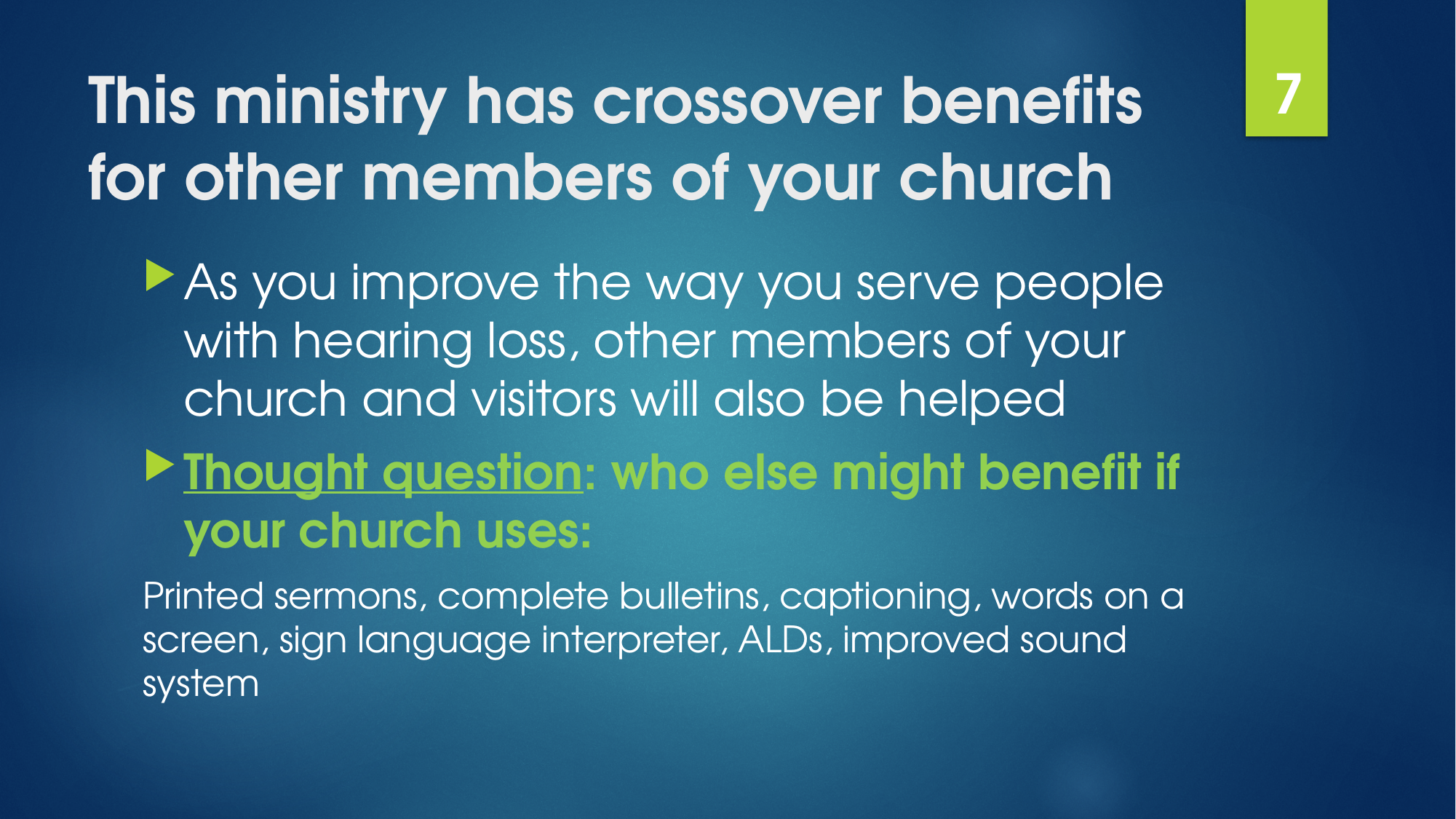

# This ministry has crossover benefits for other members of your church
7
As you improve the way you serve people with hearing loss, other members of your church and visitors will also be helped
Thought question: who else might benefit if your church uses:
Printed sermons, complete bulletins, captioning, words on a screen, sign language interpreter, ALDs, improved sound system